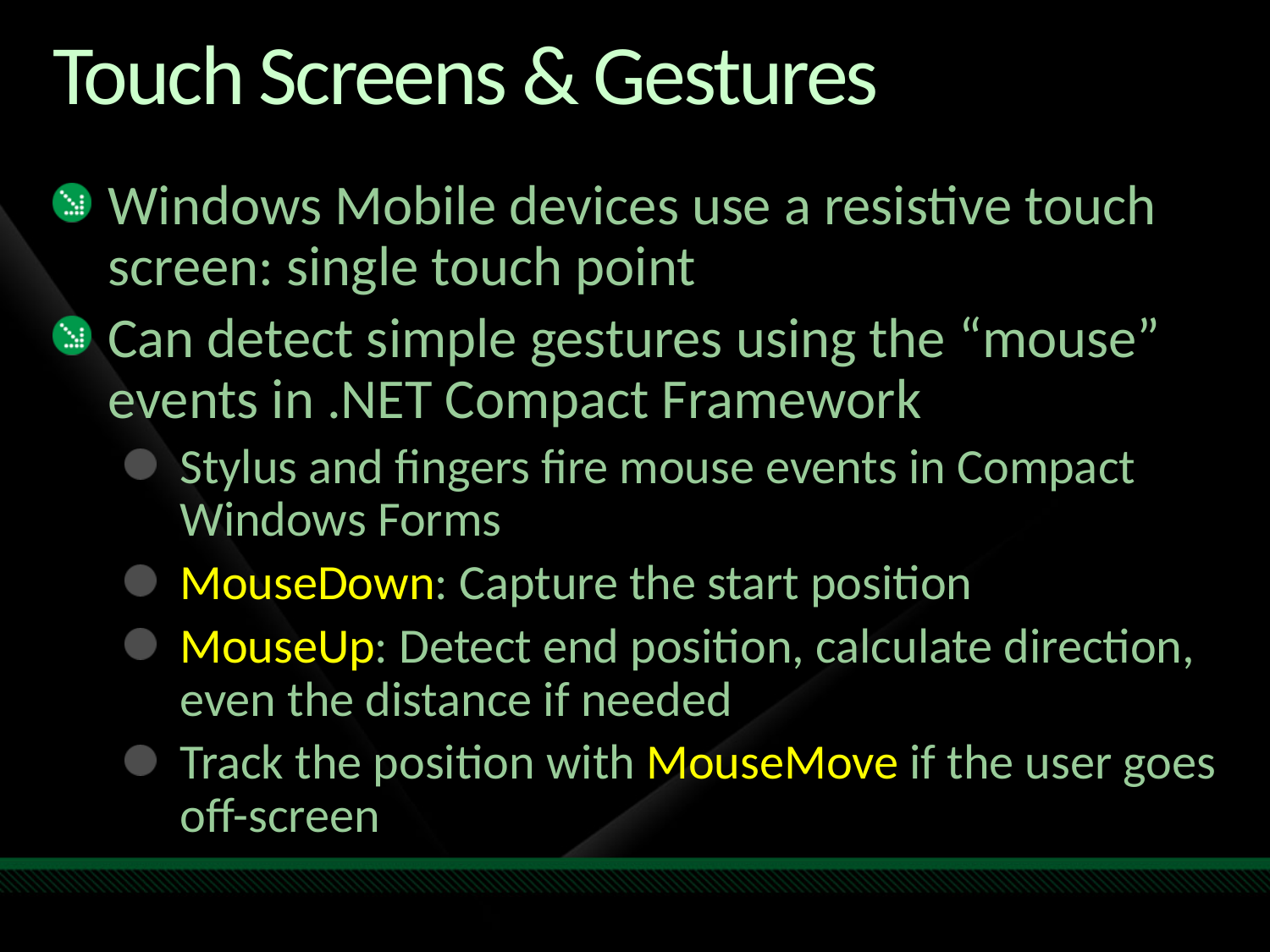

# Touch Screens & Gestures
Windows Mobile devices use a resistive touch screen: single touch point
Can detect simple gestures using the “mouse” events in .NET Compact Framework
Stylus and fingers fire mouse events in Compact Windows Forms
MouseDown: Capture the start position
MouseUp: Detect end position, calculate direction, even the distance if needed
Track the position with MouseMove if the user goes off-screen